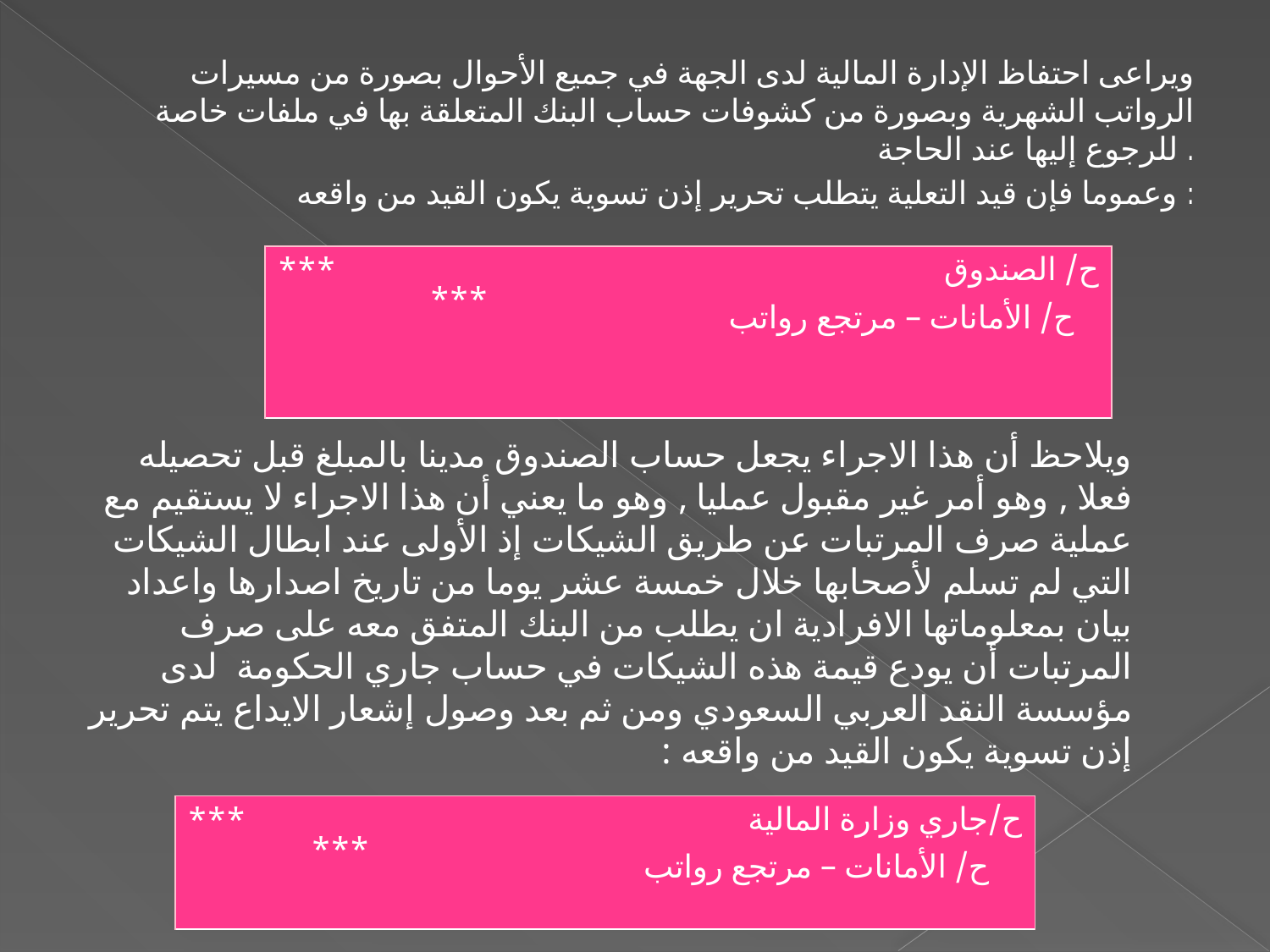

ويراعى احتفاظ الإدارة المالية لدى الجهة في جميع الأحوال بصورة من مسيرات الرواتب الشهرية وبصورة من كشوفات حساب البنك المتعلقة بها في ملفات خاصة للرجوع إليها عند الحاجة .
      وعموما فإن قيد التعلية يتطلب تحرير إذن تسوية يكون القيد من واقعه :

| \*\*\* | \*\*\* | ح/ الصندوق ح/ الأمانات – مرتجع رواتب |
| --- | --- | --- |
ويلاحظ أن هذا الاجراء يجعل حساب الصندوق مدينا بالمبلغ قبل تحصيله فعلا , وهو أمر غير مقبول عمليا , وهو ما يعني أن هذا الاجراء لا يستقيم مع  عملية صرف المرتبات عن طريق الشيكات إذ الأولى عند ابطال الشيكات التي لم تسلم لأصحابها خلال خمسة عشر يوما من تاريخ اصدارها واعداد بيان بمعلوماتها الافرادية ان يطلب من البنك المتفق معه على صرف المرتبات أن يودع قيمة هذه الشيكات في حساب جاري الحكومة  لدى مؤسسة النقد العربي السعودي ومن ثم بعد وصول إشعار الايداع يتم تحرير إذن تسوية يكون القيد من واقعه :
| \*\*\* | \*\*\* | ح/جاري وزارة المالية ح/ الأمانات – مرتجع رواتب |
| --- | --- | --- |